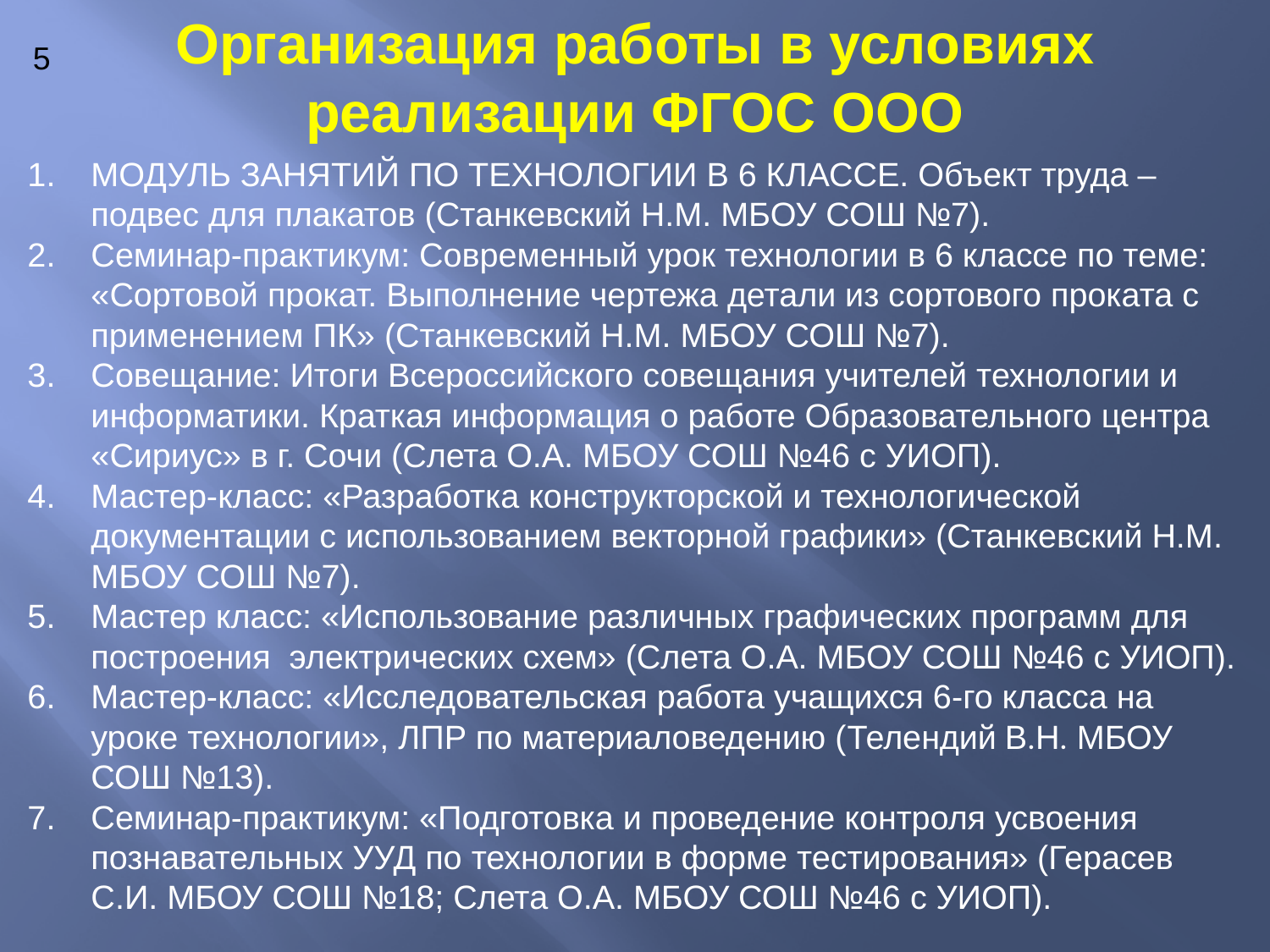

# Организация работы в условиях реализации ФГОС ООО
5
МОДУЛЬ ЗАНЯТИЙ ПО ТЕХНОЛОГИИ В 6 КЛАССЕ. Объект труда – подвес для плакатов (Станкевский Н.М. МБОУ СОШ №7).
Семинар-практикум: Современный урок технологии в 6 классе по теме: «Сортовой прокат. Выполнение чертежа детали из сортового проката с применением ПК» (Станкевский Н.М. МБОУ СОШ №7).
Совещание: Итоги Всероссийского совещания учителей технологии и информатики. Краткая информация о работе Образовательного центра «Сириус» в г. Сочи (Слета О.А. МБОУ СОШ №46 с УИОП).
Мастер-класс: «Разработка конструкторской и технологической документации с использованием векторной графики» (Станкевский Н.М. МБОУ СОШ №7).
Мастер класс: «Использование различных графических программ для построения  электрических схем» (Слета О.А. МБОУ СОШ №46 с УИОП).
Мастер-класс: «Исследовательская работа учащихся 6-го класса на уроке технологии», ЛПР по материаловедению (Телендий В.Н. МБОУ СОШ №13).
Семинар-практикум: «Подготовка и проведение контроля усвоения познавательных УУД по технологии в форме тестирования» (Герасев С.И. МБОУ СОШ №18; Слета О.А. МБОУ СОШ №46 с УИОП).